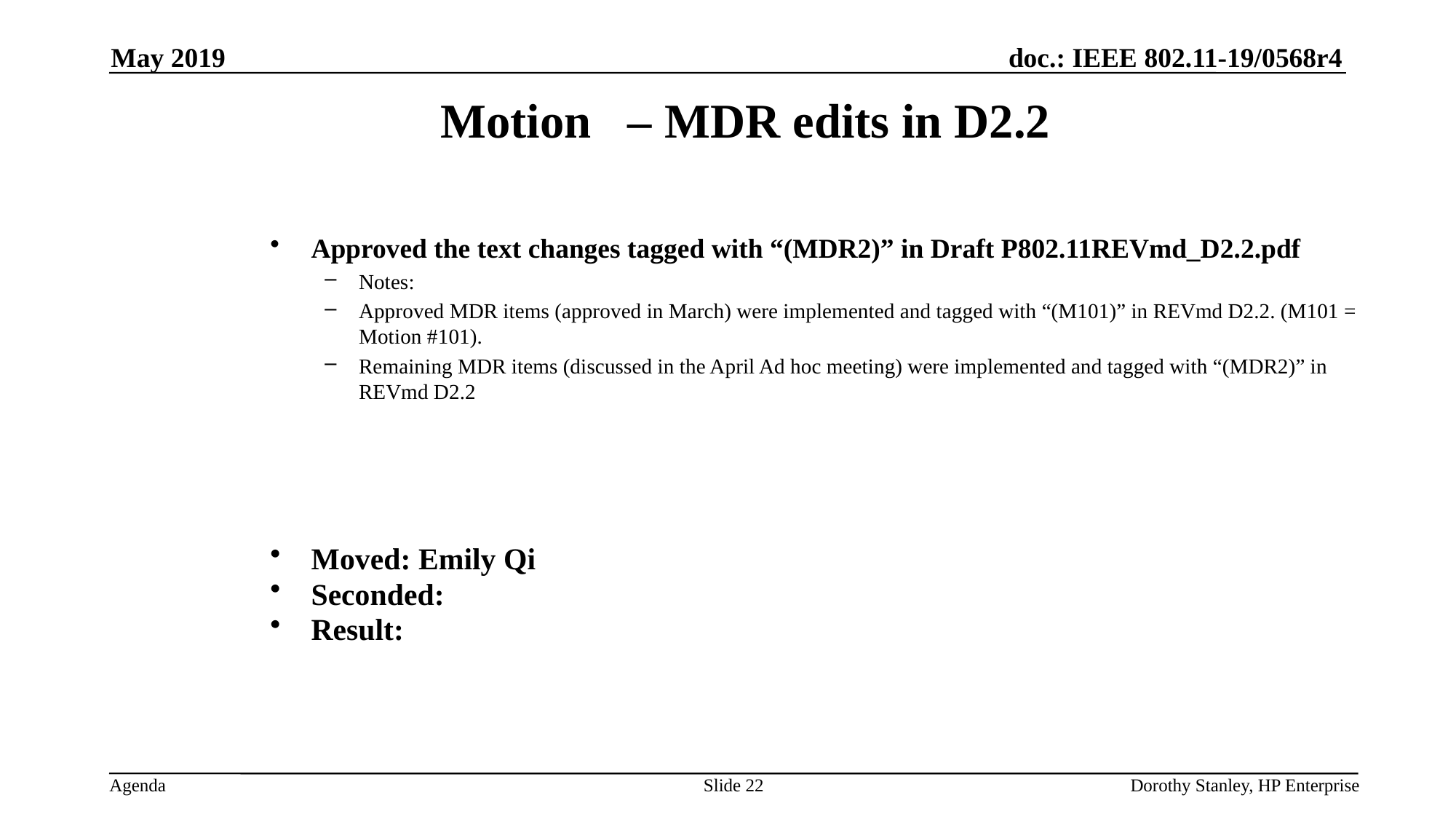

May 2019
Motion   – MDR edits in D2.2

Approved the text changes tagged with “(MDR2)” in Draft P802.11REVmd_D2.2.pdf
Notes:
Approved MDR items (approved in March) were implemented and tagged with “(M101)” in REVmd D2.2. (M101 = Motion #101).
Remaining MDR items (discussed in the April Ad hoc meeting) were implemented and tagged with “(MDR2)” in REVmd D2.2

Moved: Emily Qi
Seconded:
Result:

Slide 22
Dorothy Stanley, HP Enterprise